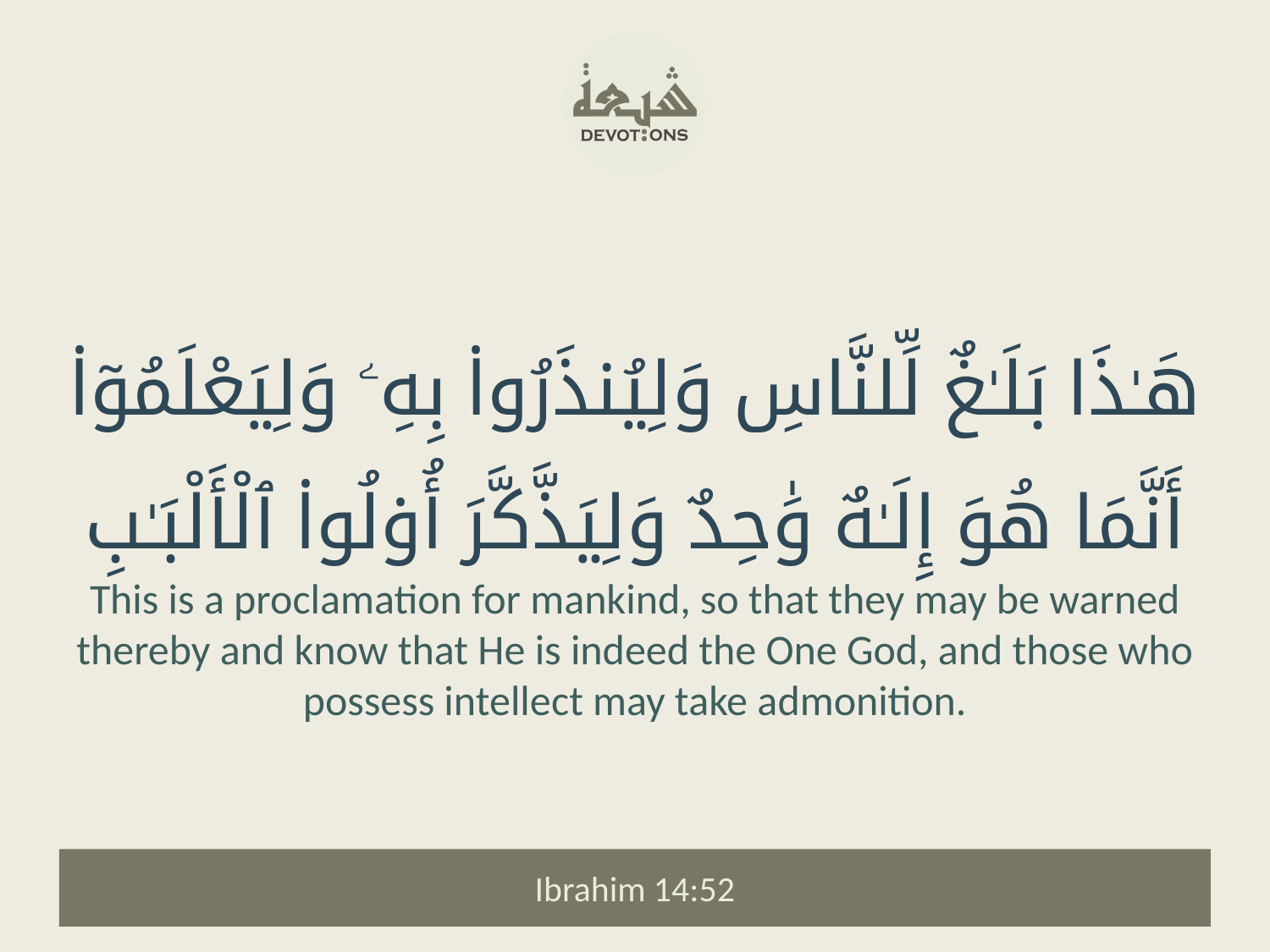

هَـٰذَا بَلَـٰغٌ لِّلنَّاسِ وَلِيُنذَرُوا۟ بِهِۦ وَلِيَعْلَمُوٓا۟ أَنَّمَا هُوَ إِلَـٰهٌ وَٰحِدٌ وَلِيَذَّكَّرَ أُو۟لُوا۟ ٱلْأَلْبَـٰبِ
This is a proclamation for mankind, so that they may be warned thereby and know that He is indeed the One God, and those who possess intellect may take admonition.
Ibrahim 14:52